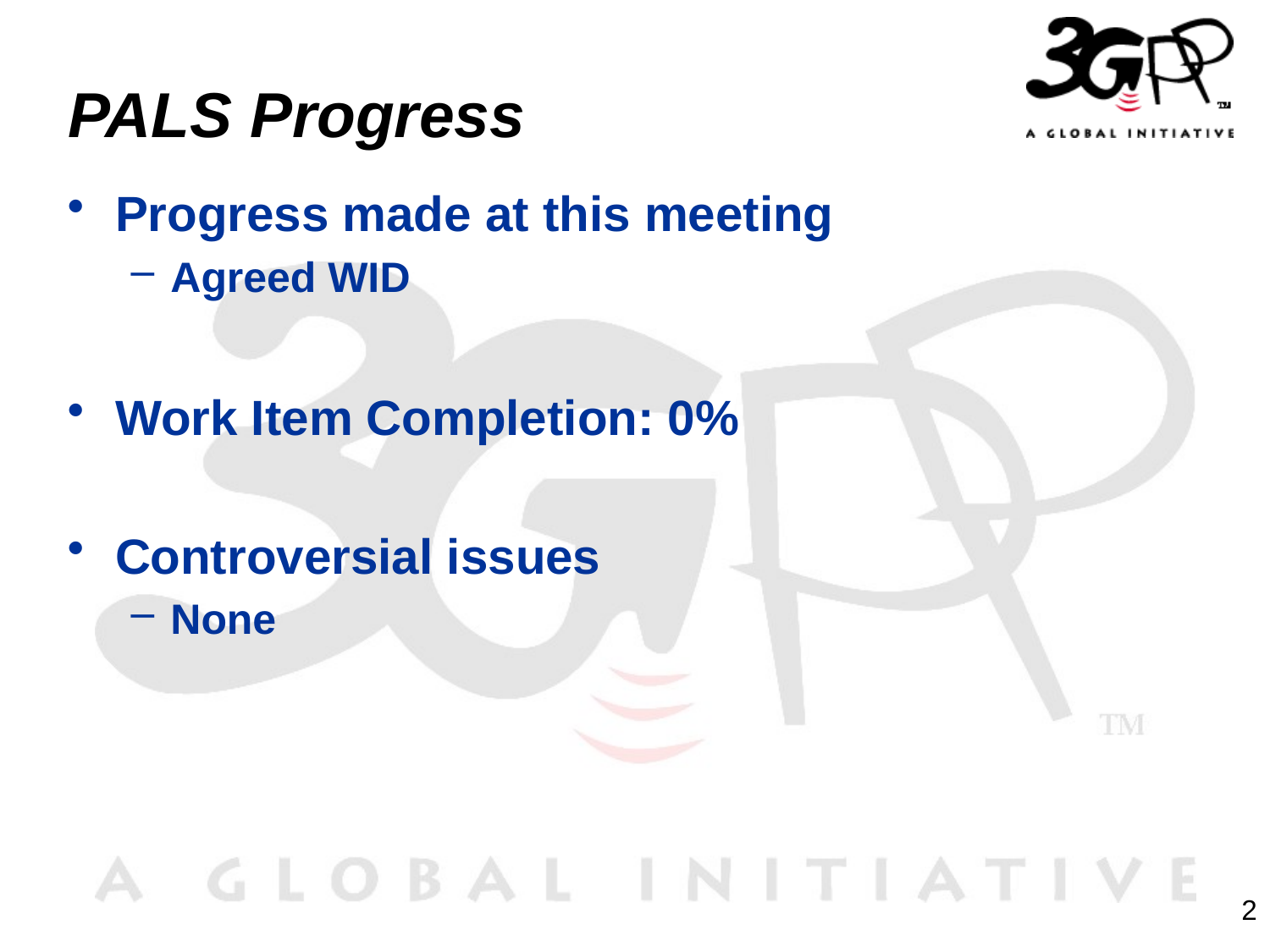

# PALS Progress
Progress made at this meeting
Agreed WID

Work Item Completion: 0%

Controversial issues
None
2